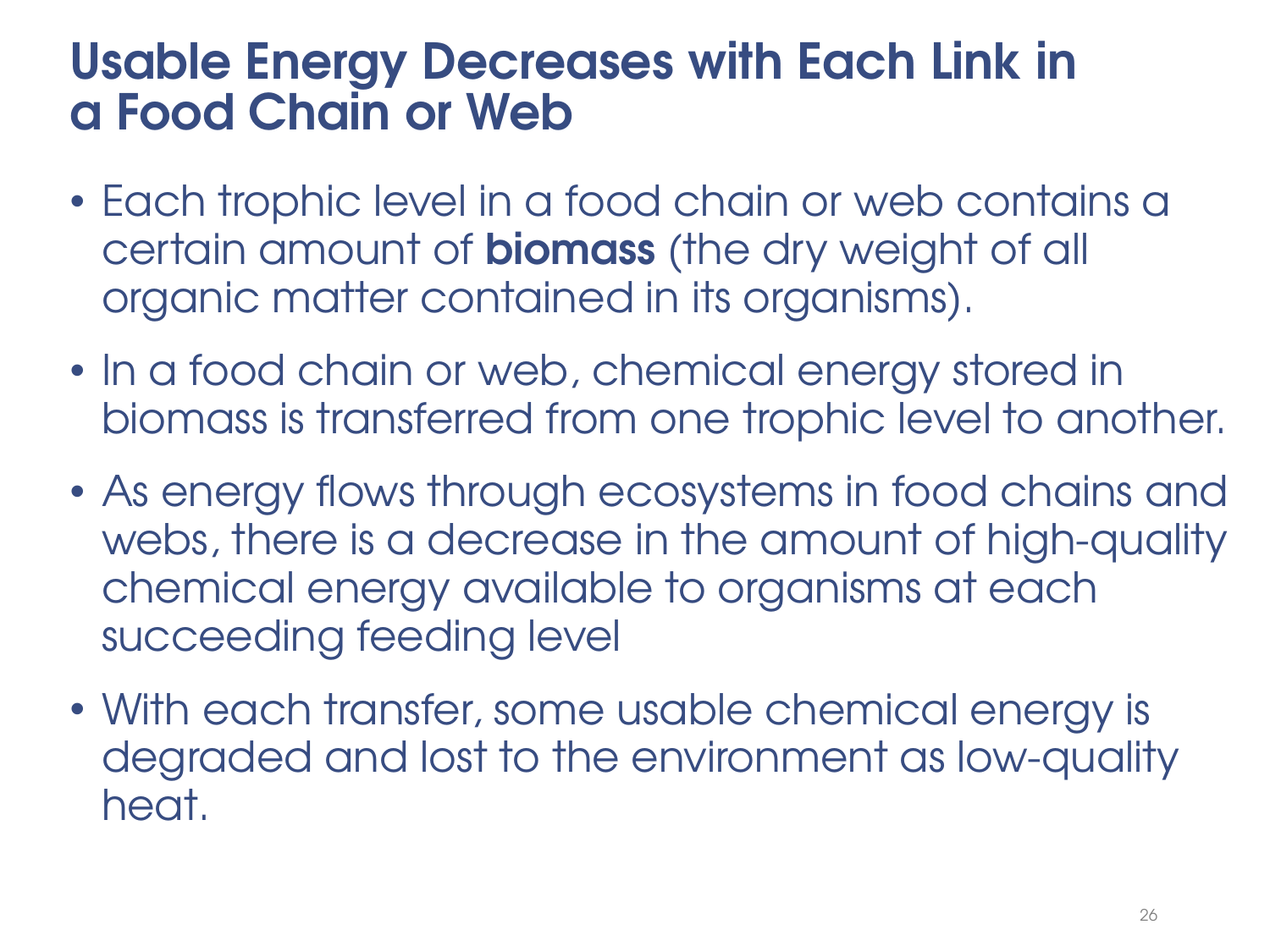

# Usable Energy Decreases with Each Link in a Food Chain or Web
Each trophic level in a food chain or web contains a certain amount of biomass (the dry weight of all organic matter contained in its organisms).
In a food chain or web, chemical energy stored in biomass is transferred from one trophic level to another.
As energy flows through ecosystems in food chains and webs, there is a decrease in the amount of high-quality chemical energy available to organisms at each succeeding feeding level
With each transfer, some usable chemical energy is degraded and lost to the environment as low-quality heat.
26